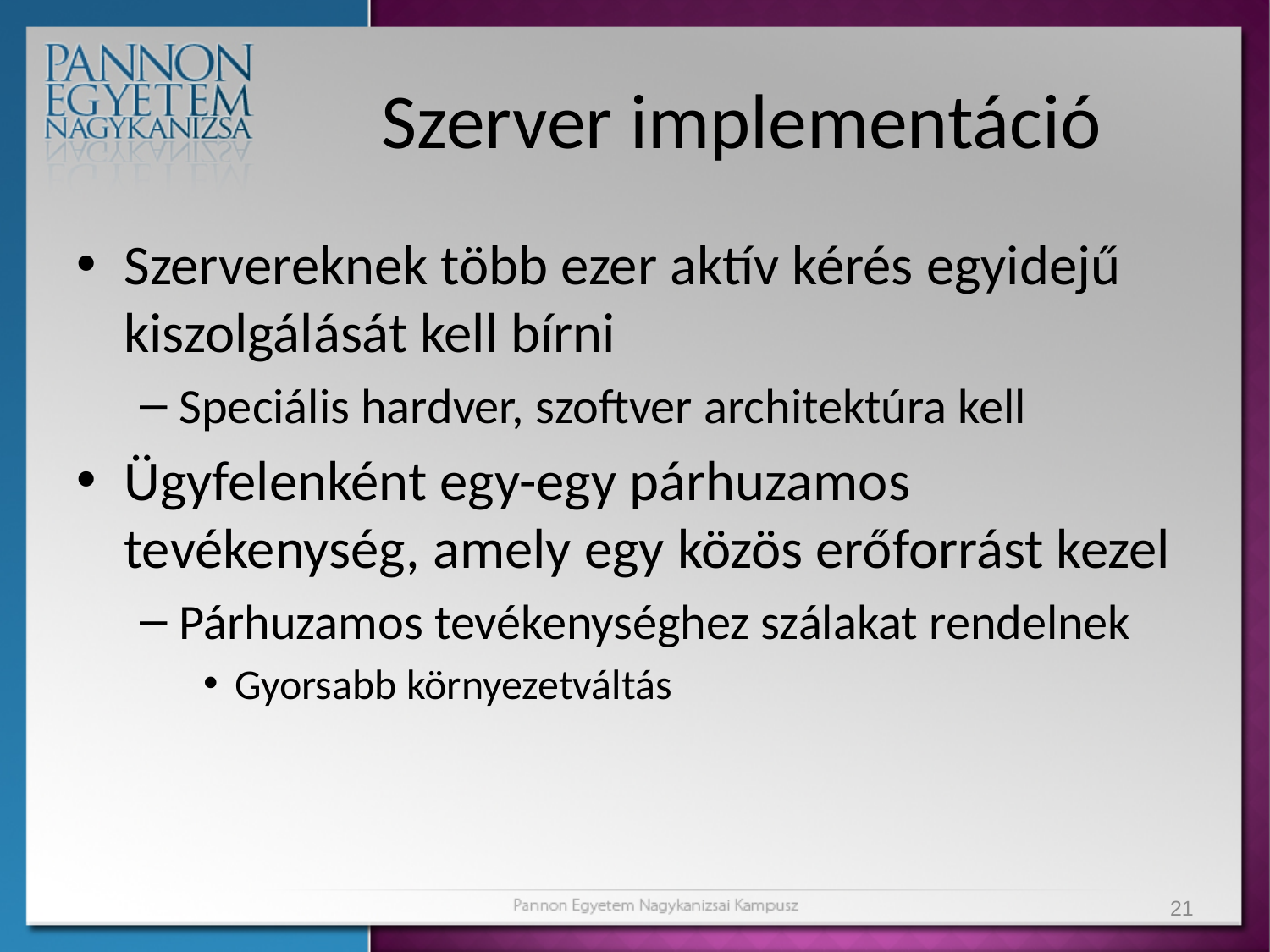

# Szerver implementáció
Szervereknek több ezer aktív kérés egyidejű kiszolgálását kell bírni
Speciális hardver, szoftver architektúra kell
Ügyfelenként egy-egy párhuzamos tevékenység, amely egy közös erőforrást kezel
Párhuzamos tevékenységhez szálakat rendelnek
Gyorsabb környezetváltás
21